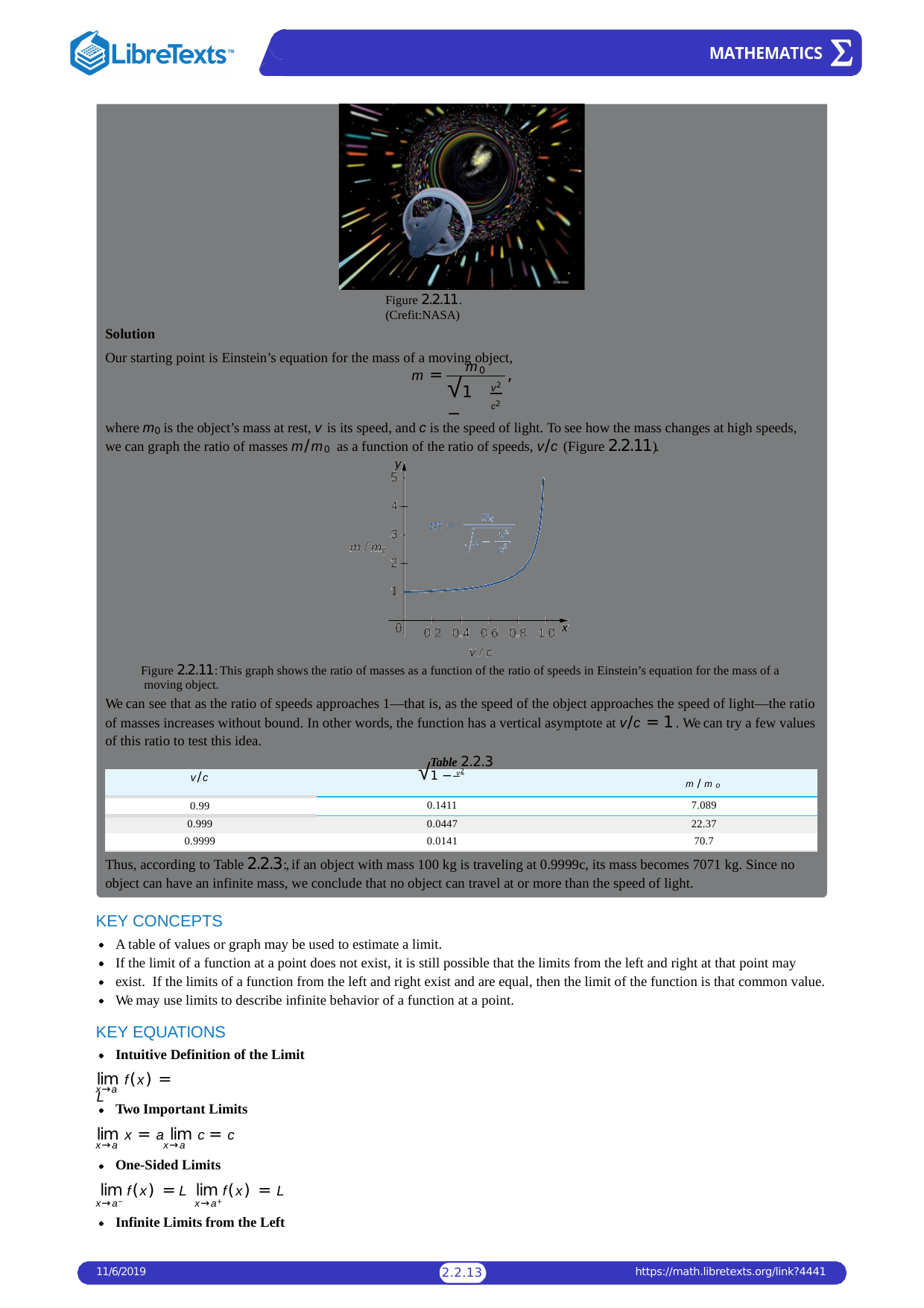

Figure 2.2.11. (Crefit:NASA)
Solution
Our starting point is Einstein’s equation for the mass of a moving object,
m0
m =
,
√1 −

2
v
c2

where m0 is the object’s mass at rest, v is its speed, and c is the speed of light. To see how the mass changes at high speeds,  we can graph the ratio of masses m/m0 as a function of the ratio of speeds, v/c (Figure 2.2.11).

Figure 2.2.11: This graph shows the ratio of masses as a function of the ratio of speeds in Einstein’s equation for the mass of a  moving object.
We can see that as the ratio of speeds approaches 1—that is, as the speed of the object approaches the speed of light—the ratio  of masses increases without bound. In other words, the function has a vertical asymptote at v/c = 1 . We can try a few values  of this ratio to test this idea.
Table 2.2.3
| v/c | √1 − v2 c2 | m/mo |
| --- | --- | --- |
| 0.99 | 0.1411 | 7.089 |
| 0.999 | 0.0447 | 22.37 |
| 0.9999 | 0.0141 | 70.7 |
Thus, according to Table 2.2.3:, if an object with mass 100 kg is traveling at 0.9999c, its mass becomes 7071 kg. Since no  object can have an infinite mass, we conclude that no object can travel at or more than the speed of light.

KEY CONCEPTS
A table of values or graph may be used to estimate a limit.
If the limit of a function at a point does not exist, it is still possible that the limits from the left and right at that point may exist.  If the limits of a function from the left and right exist and are equal, then the limit of the function is that common value.
We may use limits to describe infinite behavior of a function at a point.
KEY EQUATIONS
Intuitive Definition of the Limit

lim f(x) = L
x→a
Two Important Limits
lim x = a lim c = c

x→a	x→a
One-Sided Limits
lim f(x) = L lim f(x) = L

x→a−	x→a+
Infinite Limits from the Left

11/6/2019
https://math.libretexts.org/link?4441
2.2.13